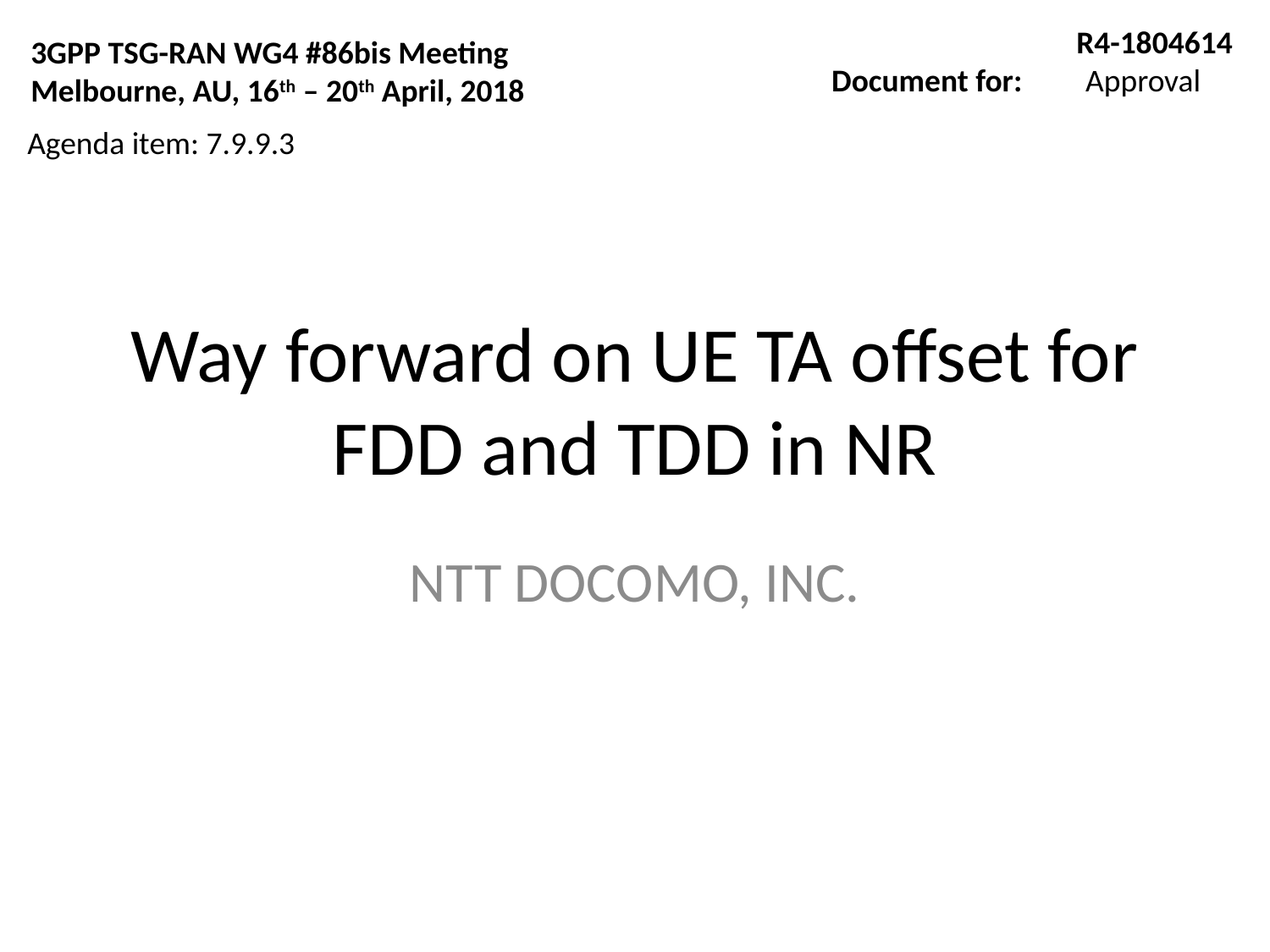

R4-1804614
Document for:	Approval
3GPP TSG-RAN WG4 #86bis Meeting
Melbourne, AU, 16th – 20th April, 2018
Agenda item: 7.9.9.3
# Way forward on UE TA offset for FDD and TDD in NR
NTT DOCOMO, INC.